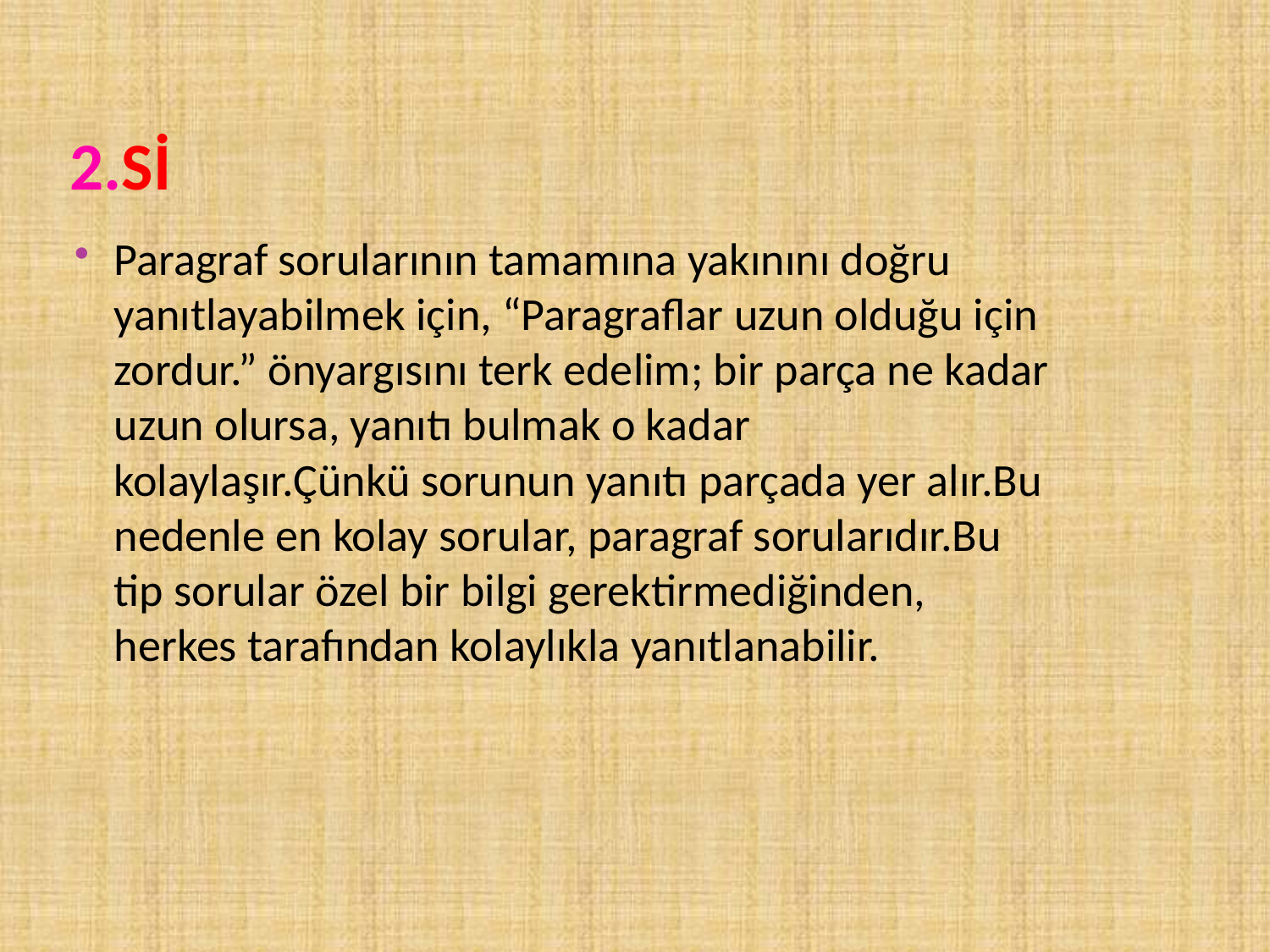

# 2.Sİ
Paragraf sorularının tamamına yakınını doğru yanıtlayabilmek için, “Paragraflar uzun olduğu için zordur.” önyargısını terk edelim; bir parça ne kadar uzun olursa, yanıtı bulmak o kadar kolaylaşır.Çünkü sorunun yanıtı parçada yer alır.Bu nedenle en kolay sorular, paragraf sorularıdır.Bu tip sorular özel bir bilgi gerektirmediğinden, herkes tarafından kolaylıkla yanıtlanabilir.